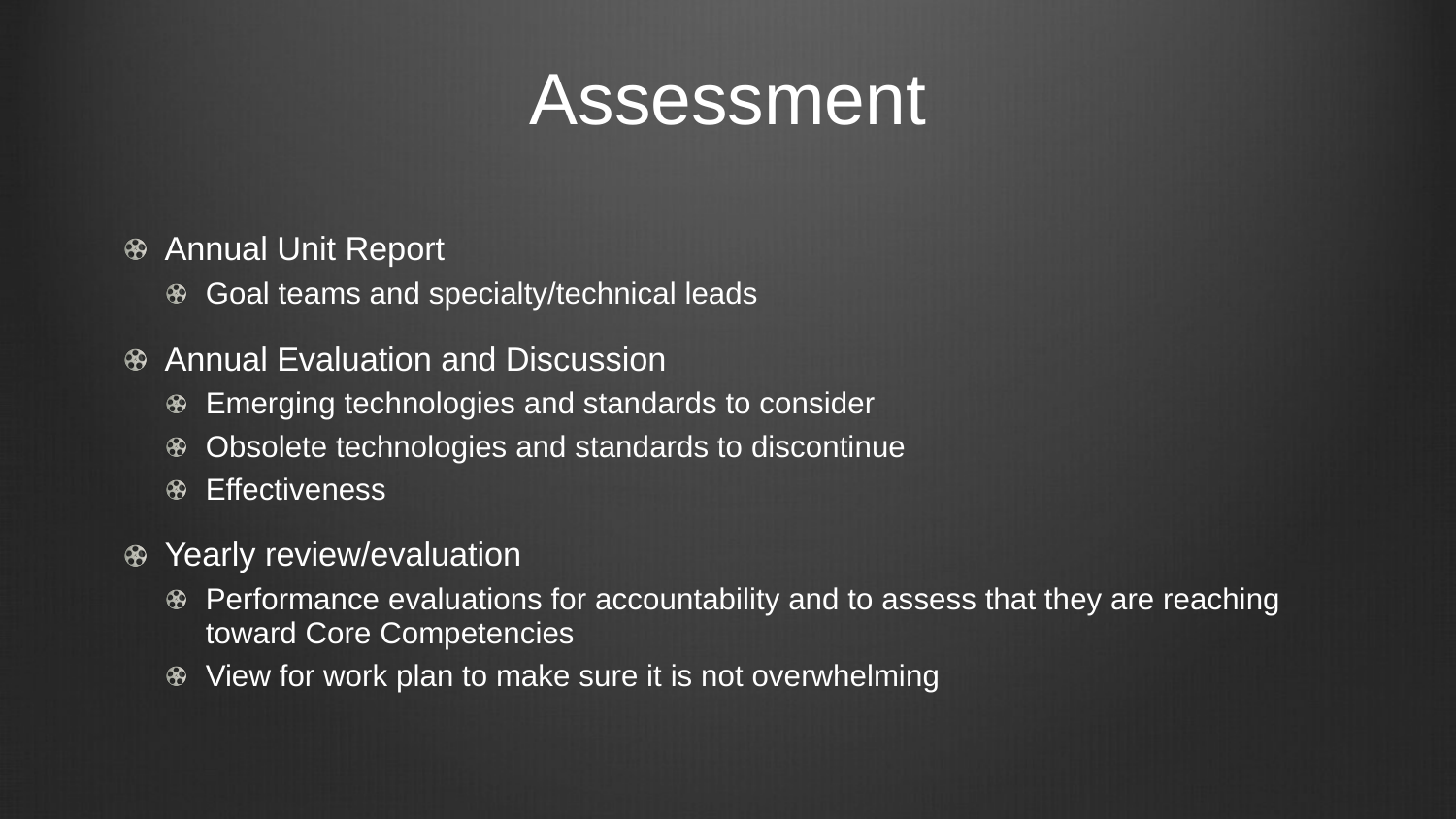

# Assessment
Annual Unit Report
Goal teams and specialty/technical leads
Annual Evaluation and Discussion
Emerging technologies and standards to consider
Obsolete technologies and standards to discontinue
Effectiveness
Yearly review/evaluation
Performance evaluations for accountability and to assess that they are reaching toward Core Competencies
View for work plan to make sure it is not overwhelming